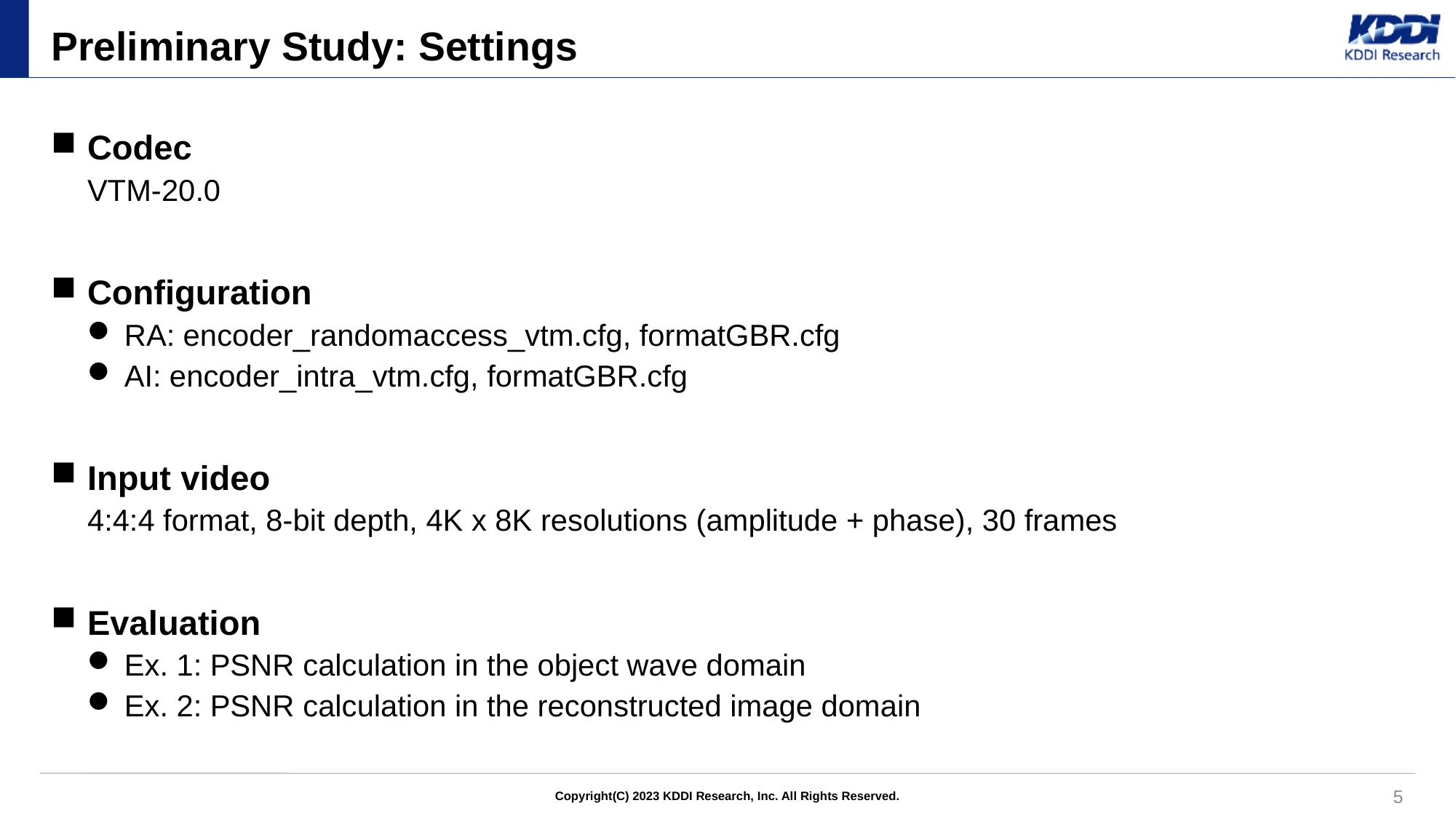

# Preliminary Study: Settings
Codec
VTM-20.0

Configuration
RA: encoder_randomaccess_vtm.cfg, formatGBR.cfg
AI: encoder_intra_vtm.cfg, formatGBR.cfg

Input video
4:4:4 format, 8-bit depth, 4K x 8K resolutions (amplitude + phase), 30 frames

Evaluation
Ex. 1: PSNR calculation in the object wave domain
Ex. 2: PSNR calculation in the reconstructed image domain

5